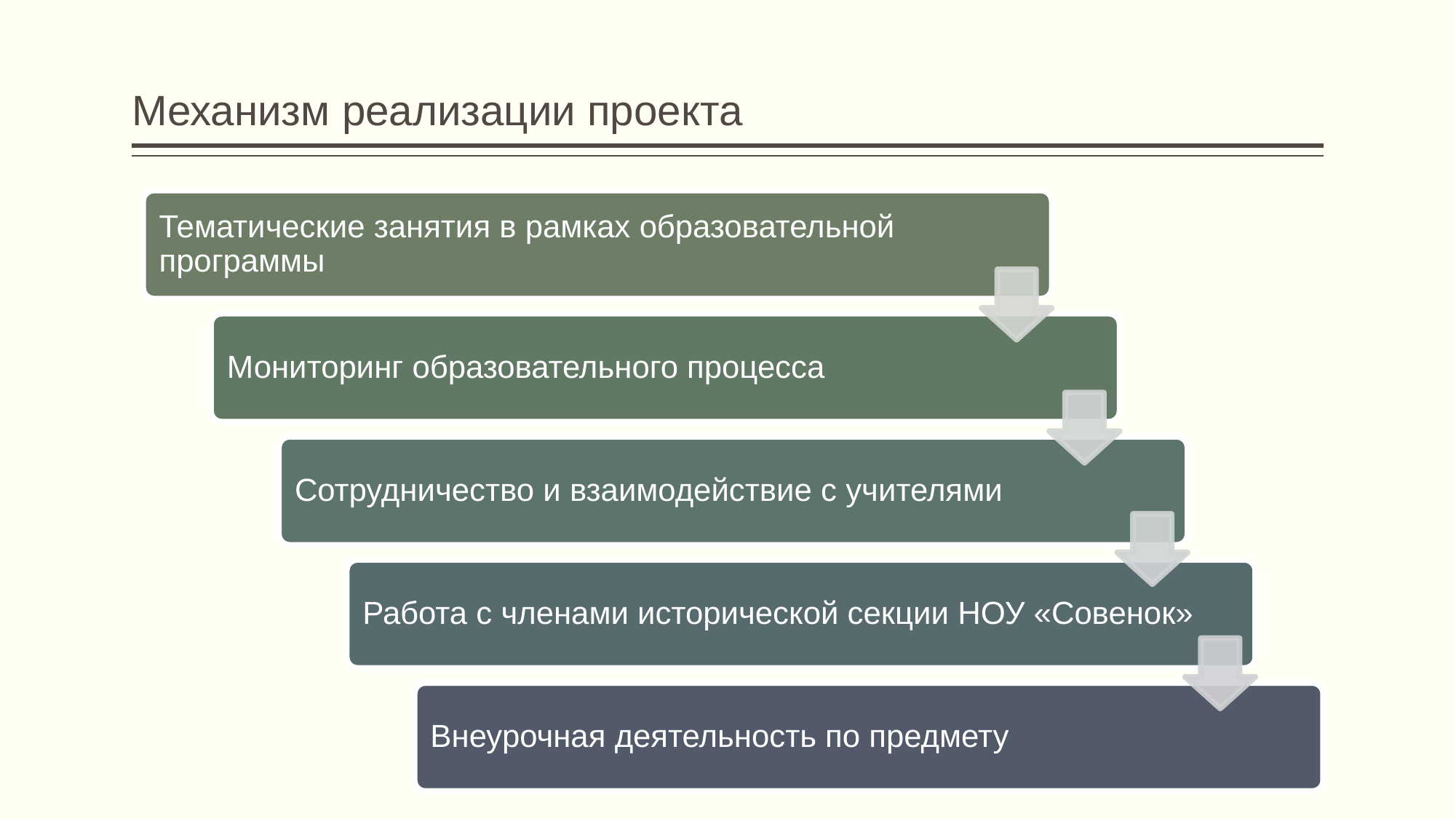

# Механизм реализации проекта
Тематические занятия в рамках образовательной программы
Мониторинг образовательного процесса
Сотрудничество и взаимодействие с учителями
Работа с членами исторической секции НОУ «Совенок»
Внеурочная деятельность по предмету